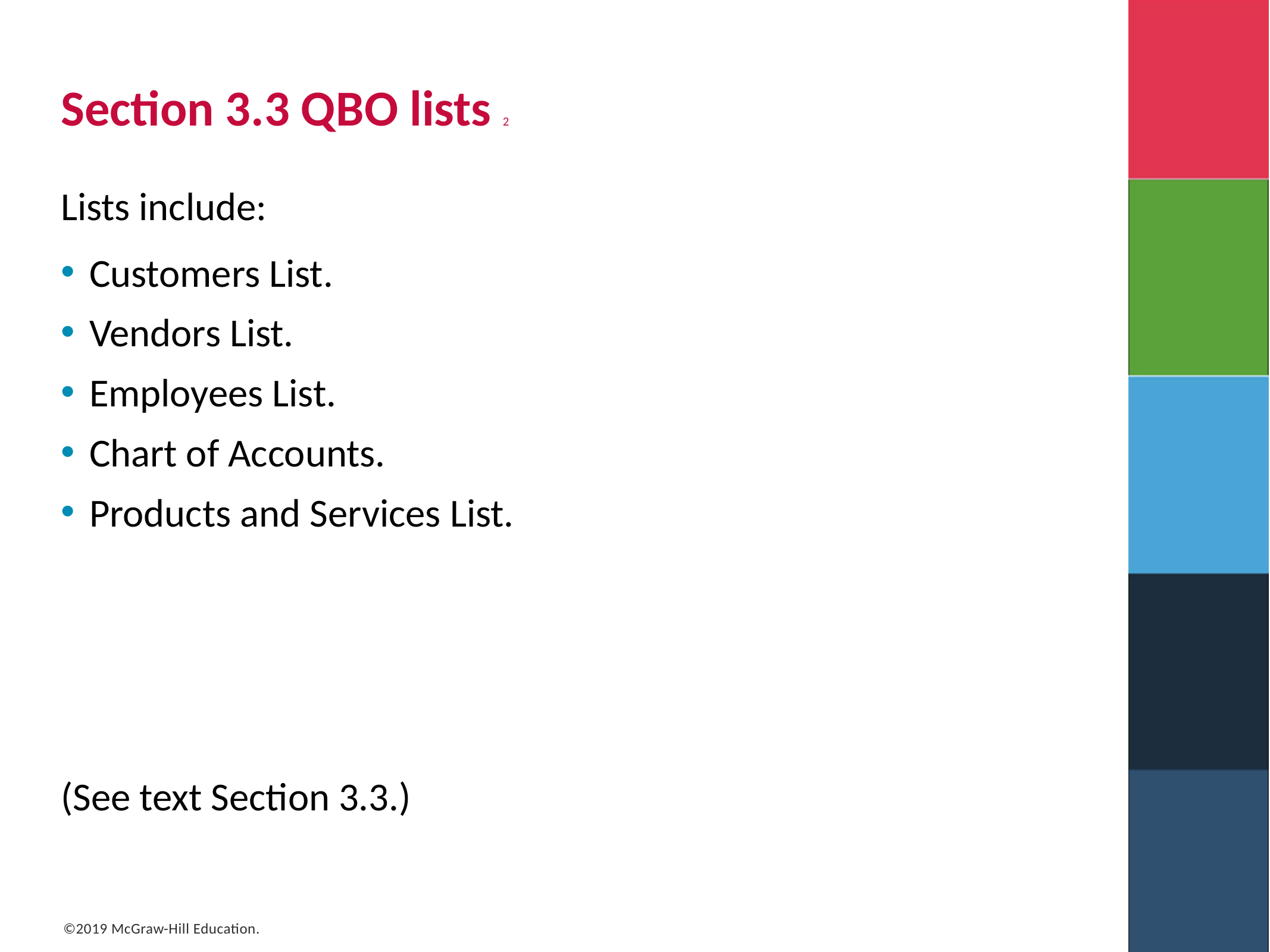

# Section 3.3 Q B O lists 2
Lists include:
Customers List.
Vendors List.
Employees List.
Chart of Accounts.
Products and Services List.
(See text Section 3.3.)